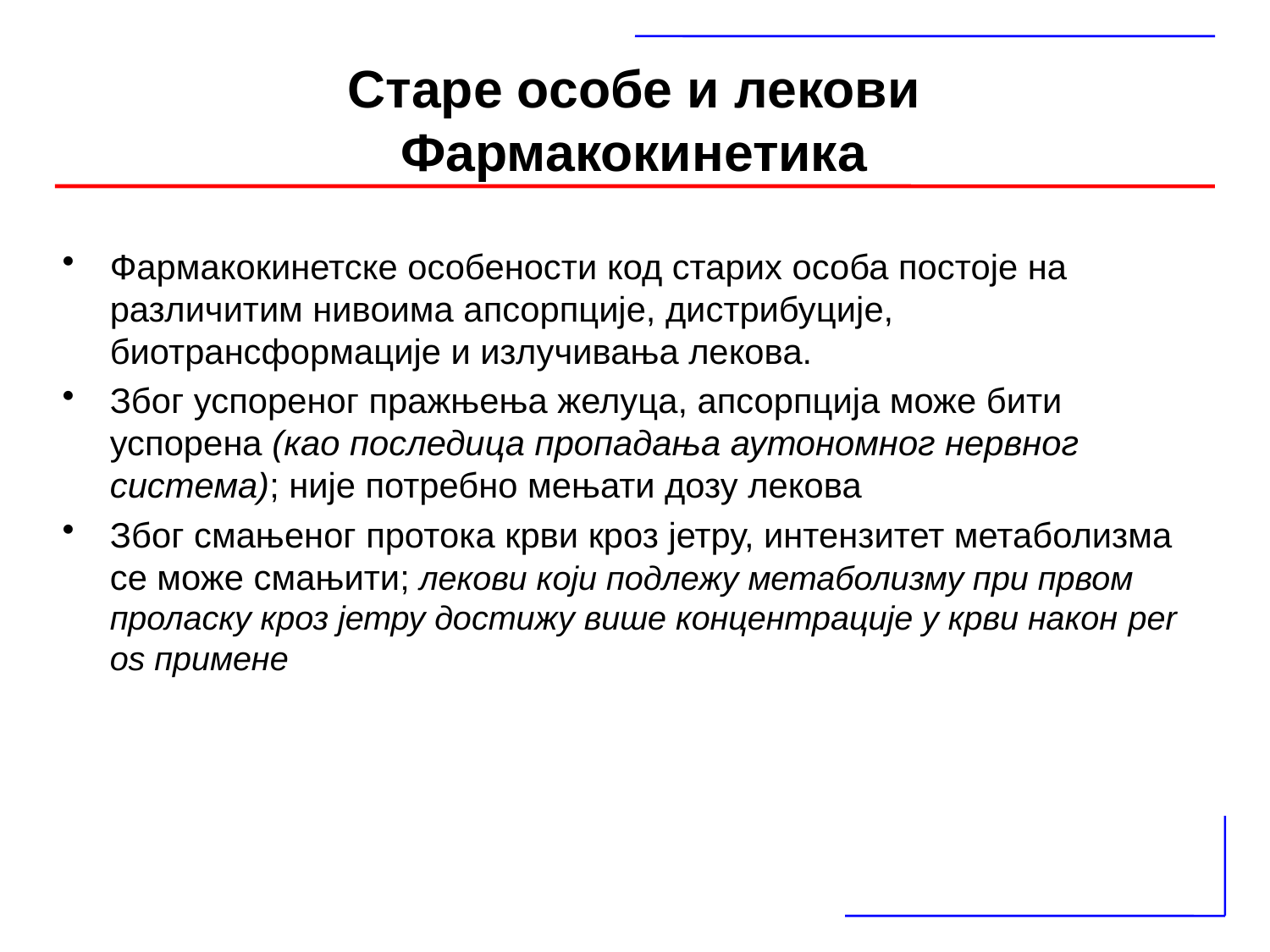

Старе особе и лекови
Фармакокинетика
Фармакокинетске особености код старих особа постоје на различитим нивоима апсорпције, дистрибуције, биотрансформације и излучивања лекова.
Због успореног пражњења желуца, апсорпција може бити успорена (као последица пропадања аутономног нервног система); није потребно мењати дозу лекова
Због смањеног протока крви кроз јетру, интензитет метаболизма се може смањити; лекови који подлежу метаболизму при првом проласку кроз јетру достижу више концентрације у крви након per os примене